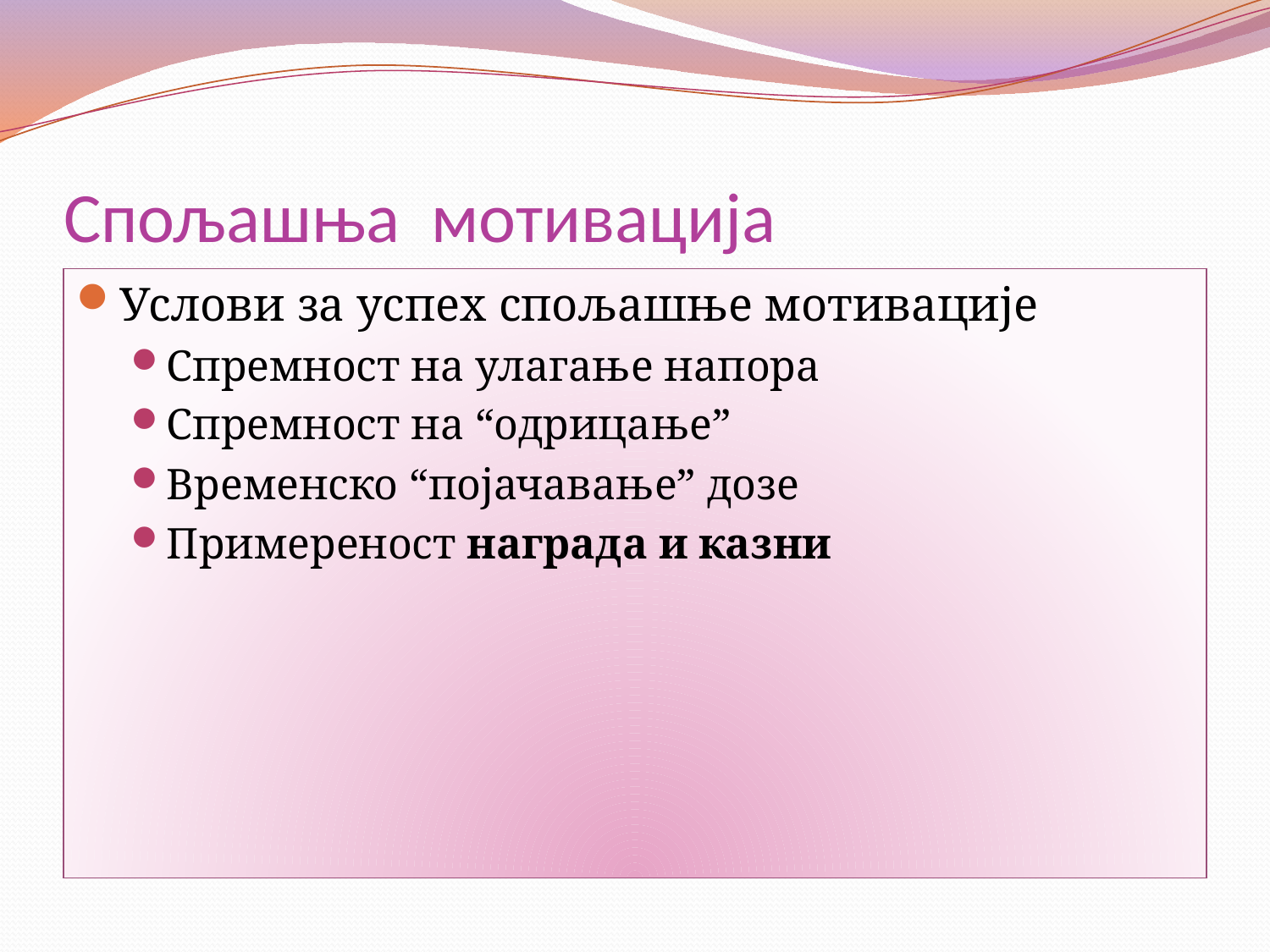

# Спољашња  мотивација
Услови за успех спољашње мотивације
Спремност на улагање напора
Спремност на “одрицање”
Временско “појачавање” дозе
Примереност награда и казни